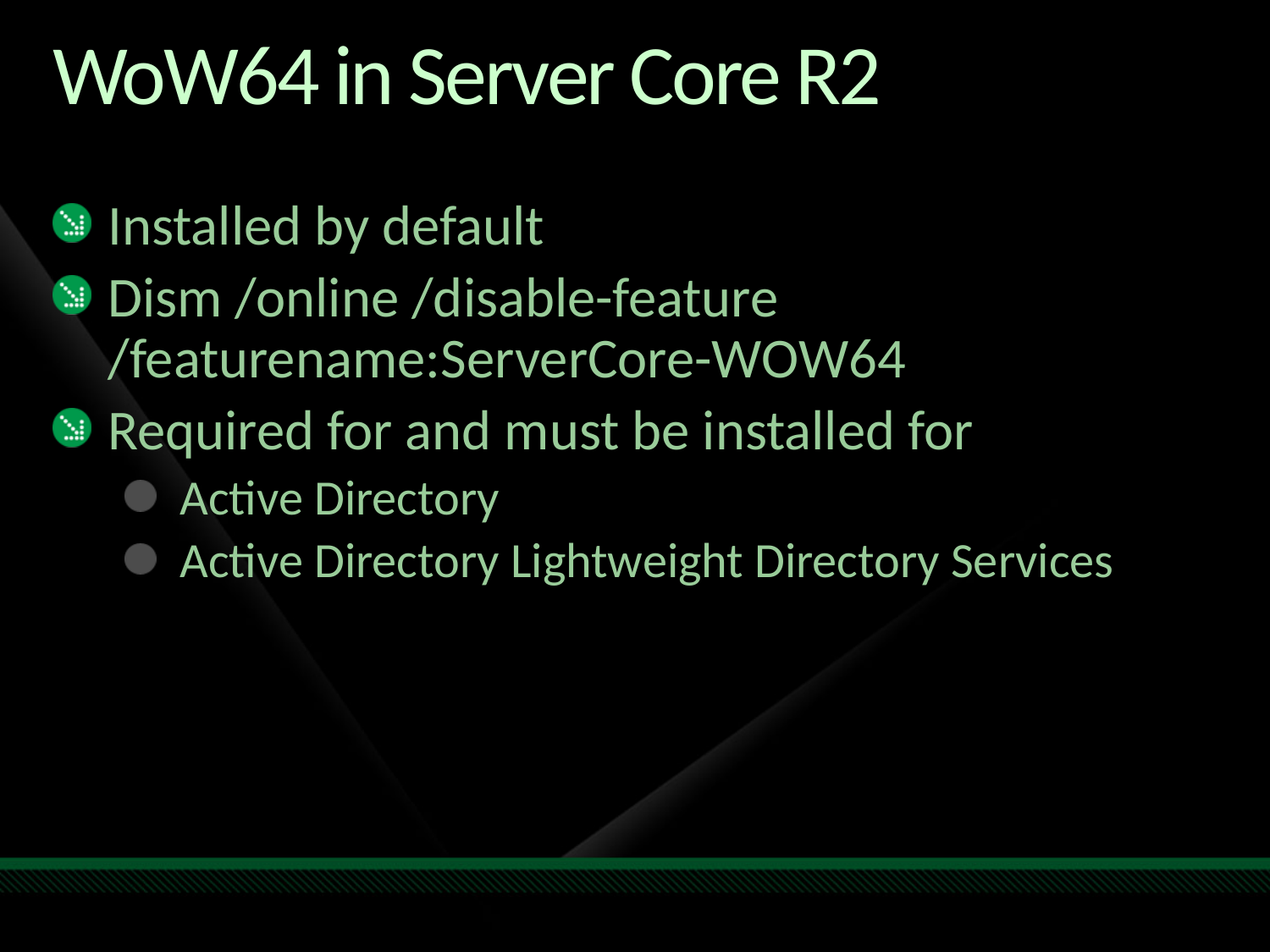

# WoW64 in Server Core R2
Installed by default
Dism /online /disable-feature /featurename:ServerCore-WOW64
Required for and must be installed for
Active Directory
Active Directory Lightweight Directory Services